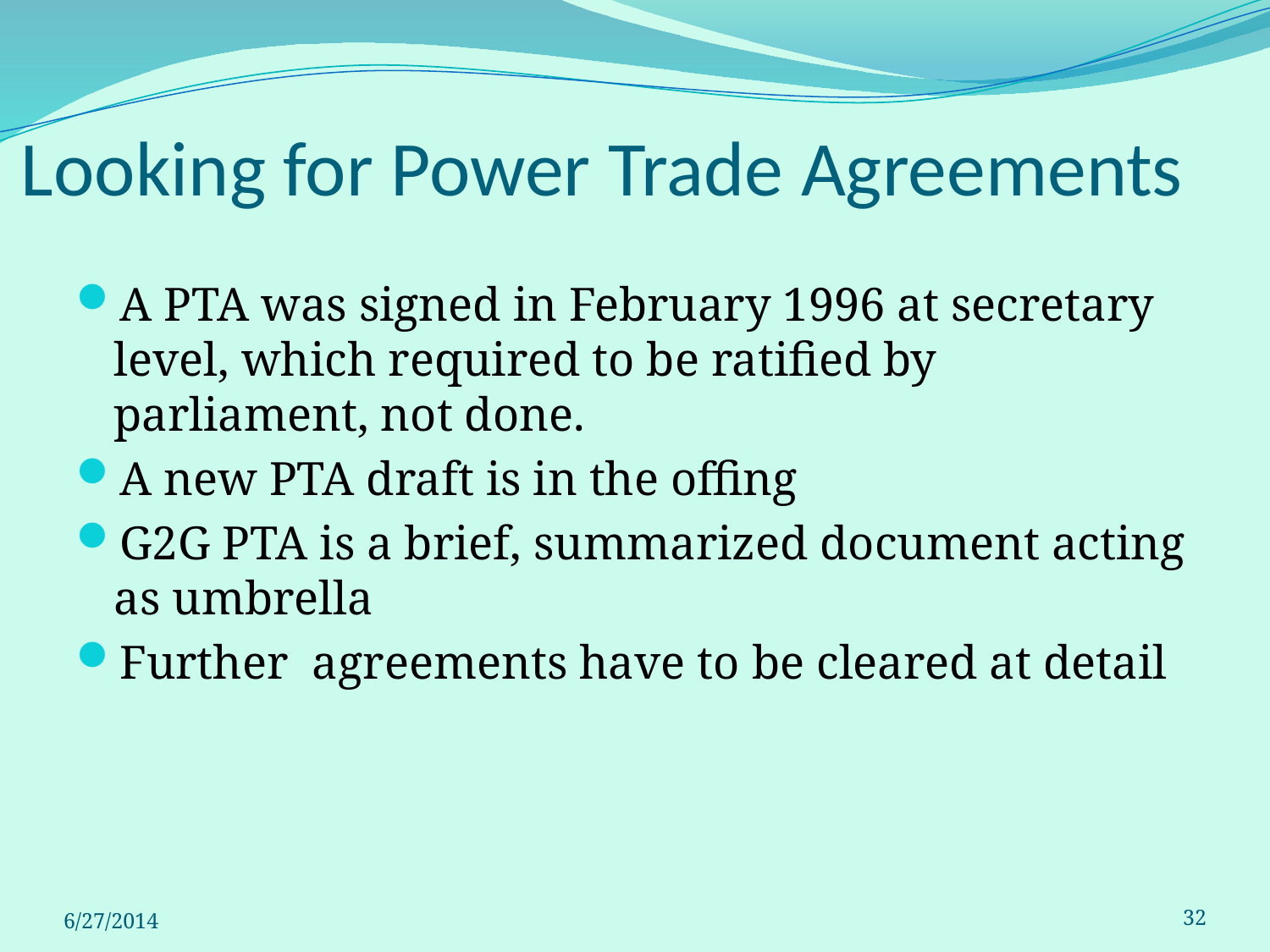

# Looking for Power Trade Agreements
A PTA was signed in February 1996 at secretary level, which required to be ratified by parliament, not done.
A new PTA draft is in the offing
G2G PTA is a brief, summarized document acting as umbrella
Further  agreements have to be cleared at detail

6/27/2014
32